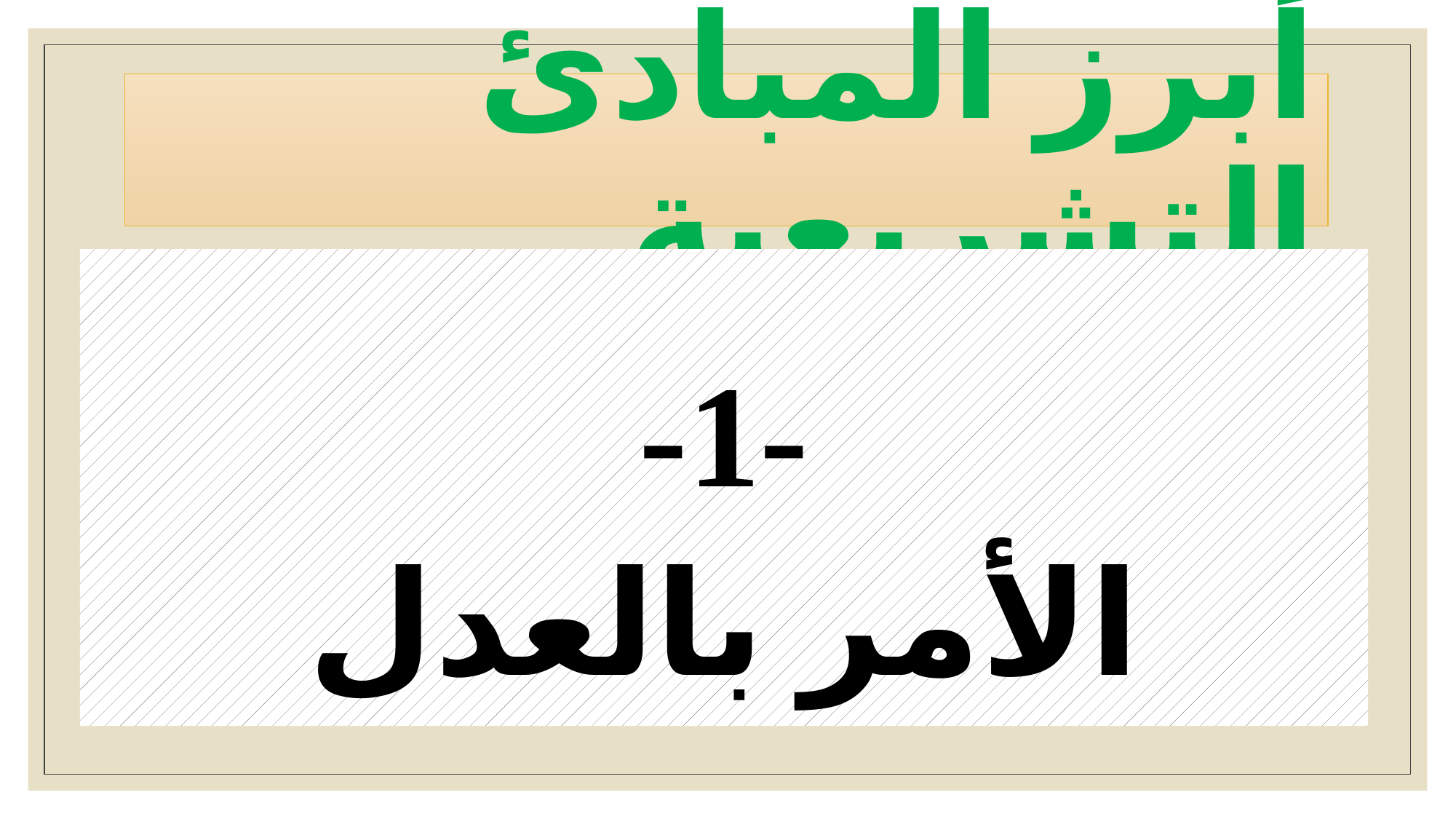

# أبرز المبادئ التشريعية

-1-
الأمر بالعدل